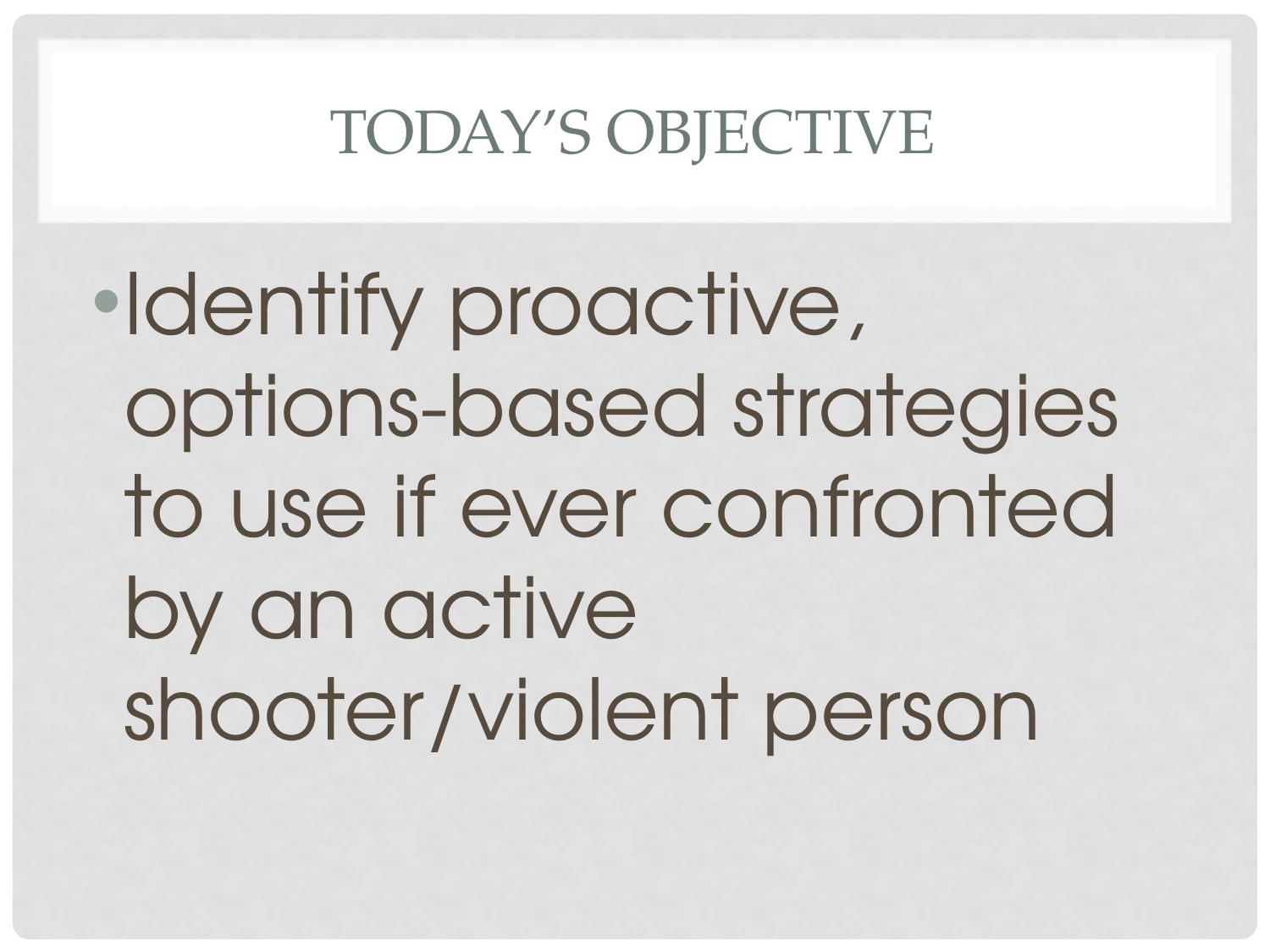

# Today’s objective
Identify proactive, options-based strategies to use if ever confronted by an active shooter/violent person